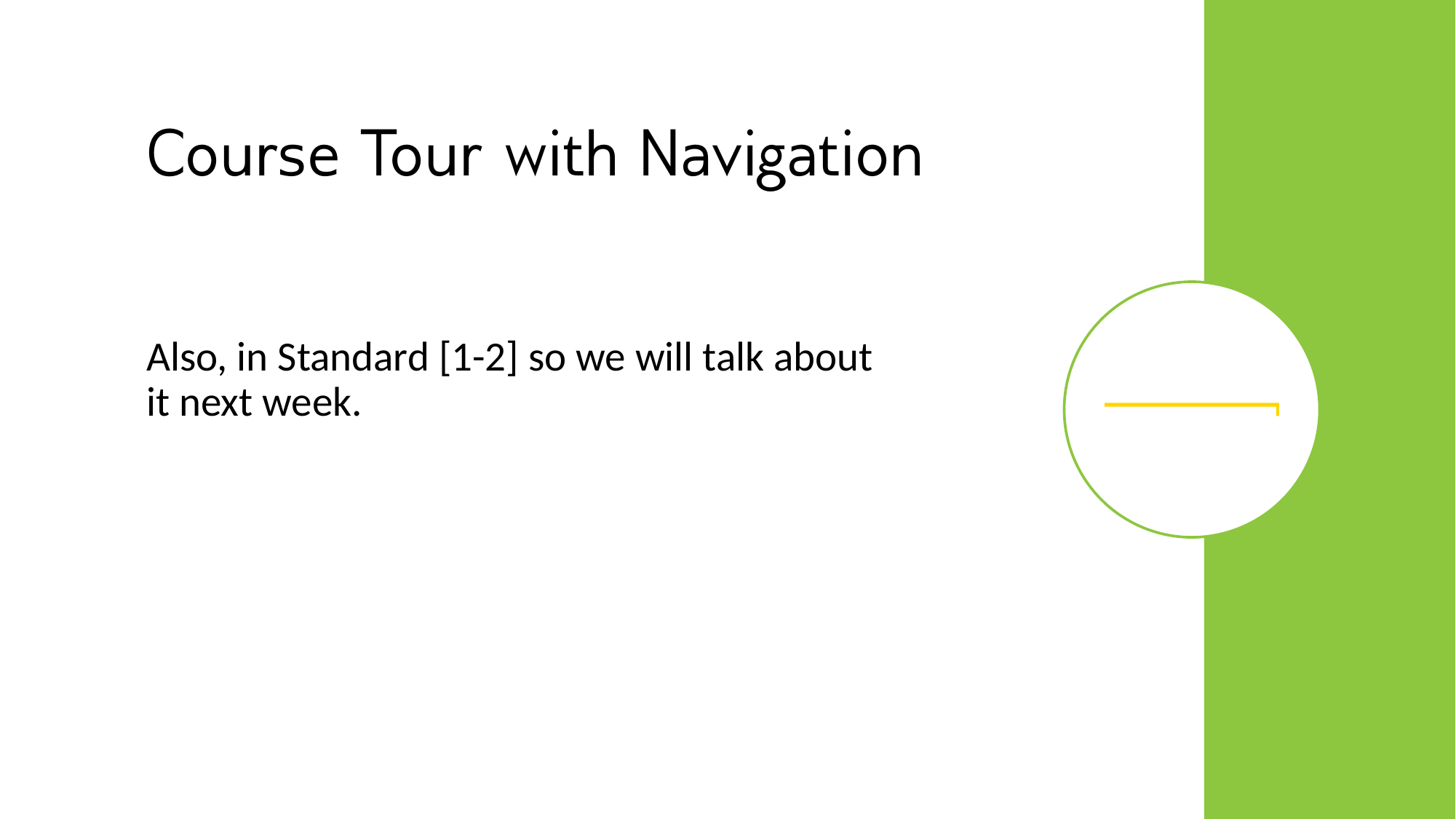

# Course Tour with Navigation

Also, in Standard [1-2] so we will talk about it next week.